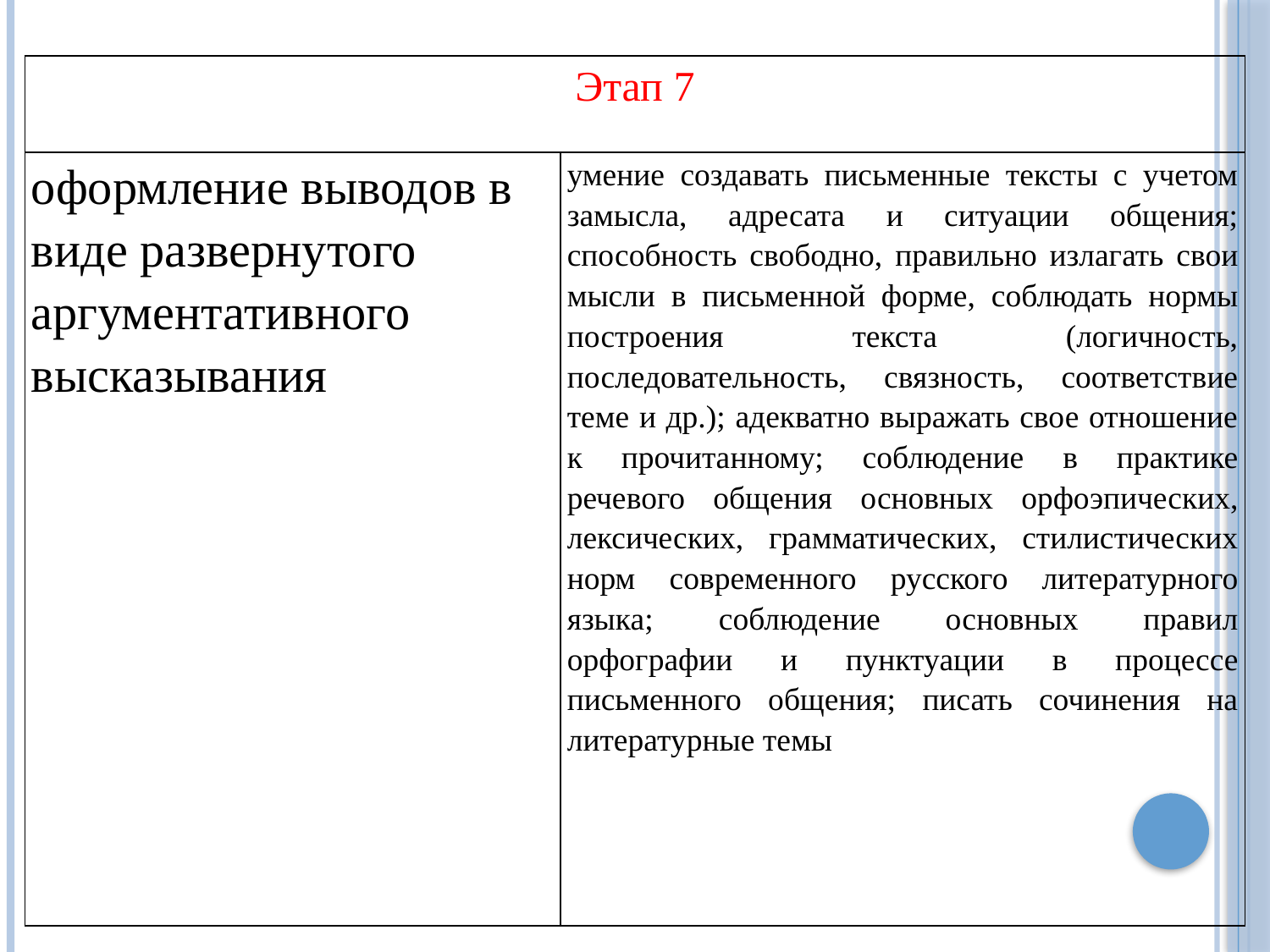

| Этап 7 |  |
| --- | --- |
| оформление выводов в виде развернутого аргументативного высказывания | умение создавать письменные тексты с учетом замысла, адресата и ситуации общения; способность свободно, правильно излагать свои мысли в письменной форме, соблюдать нормы построения текста (логичность, последовательность, связность, соответствие теме и др.); адекватно выражать свое отношение к прочитанному; соблюдение в практике речевого общения основных орфоэпических, лексических, грамматических, стилистических норм современного русского литературного языка; соблюдение основных правил орфографии и пунктуации в процессе письменного общения; писать сочинения на литературные темы |